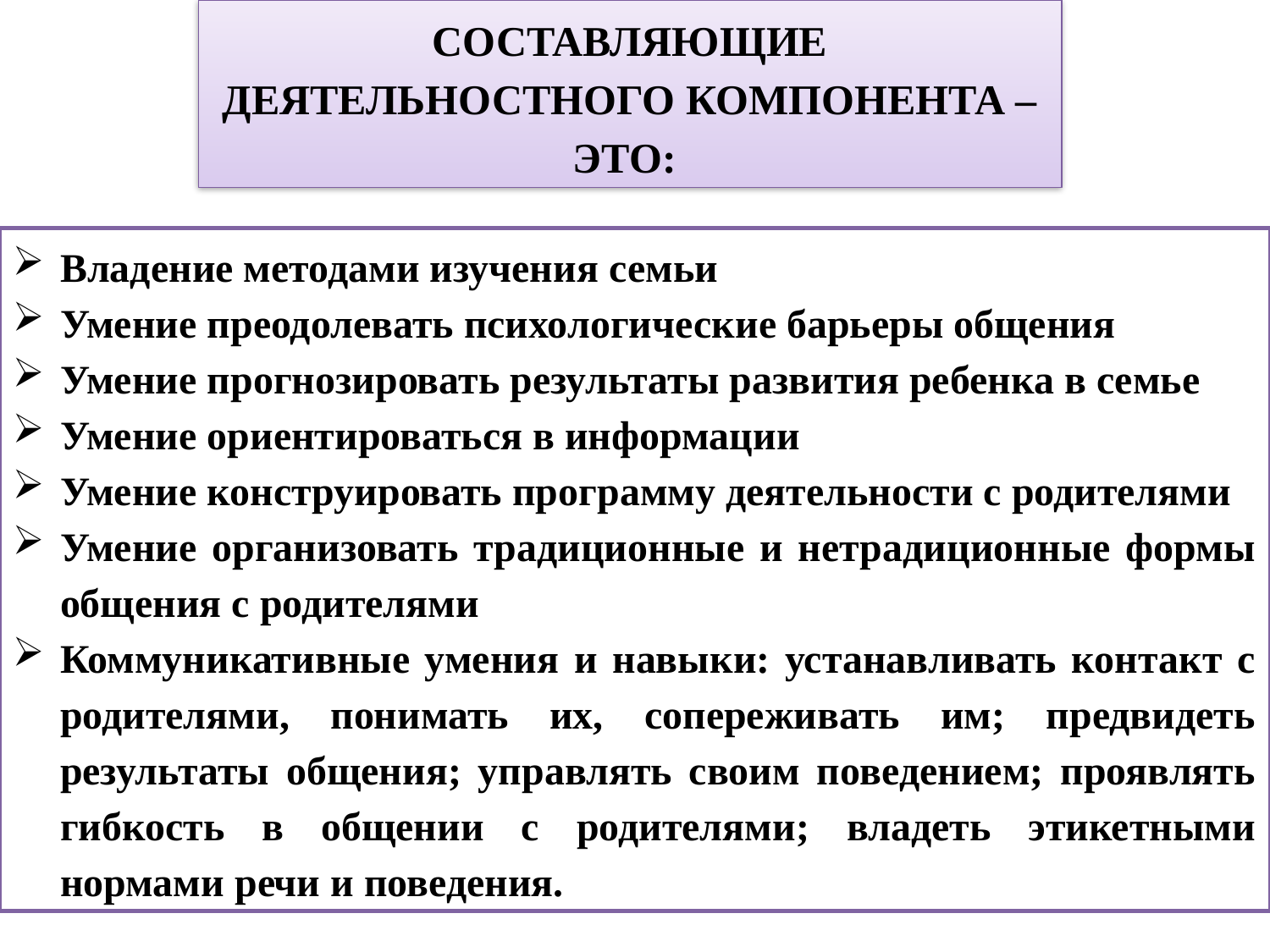

СОСТАВЛЯЮЩИЕ ДЕЯТЕЛЬНОСТНОГО КОМПОНЕНТА – ЭТО:
Владение методами изучения семьи
Умение преодолевать психологические барьеры общения
Умение прогнозировать результаты развития ребенка в семье
Умение ориентироваться в информации
Умение конструировать программу деятельности с родителями
Умение организовать традиционные и нетрадиционные формы общения с родителями
Коммуникативные умения и навыки: устанавливать контакт с родителями, понимать их, сопереживать им; предвидеть результаты общения; управлять своим поведением; проявлять гибкость в общении с родителями; владеть этикетными нормами речи и поведения.